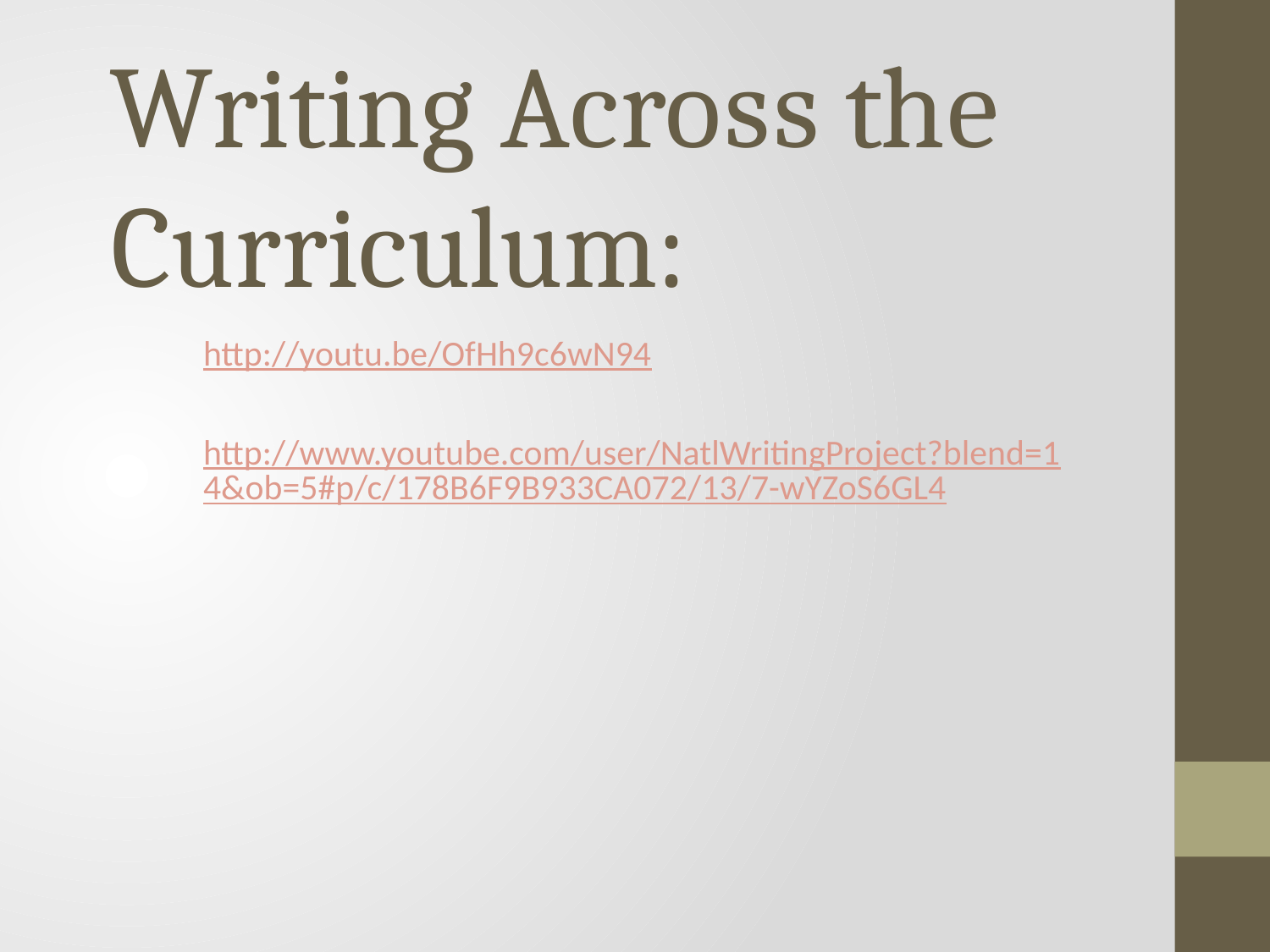

# Writing Across the Curriculum:

http://youtu.be/OfHh9c6wN94

http://www.youtube.com/user/NatlWritingProject?blend=14&ob=5#p/c/178B6F9B933CA072/13/7-wYZoS6GL4